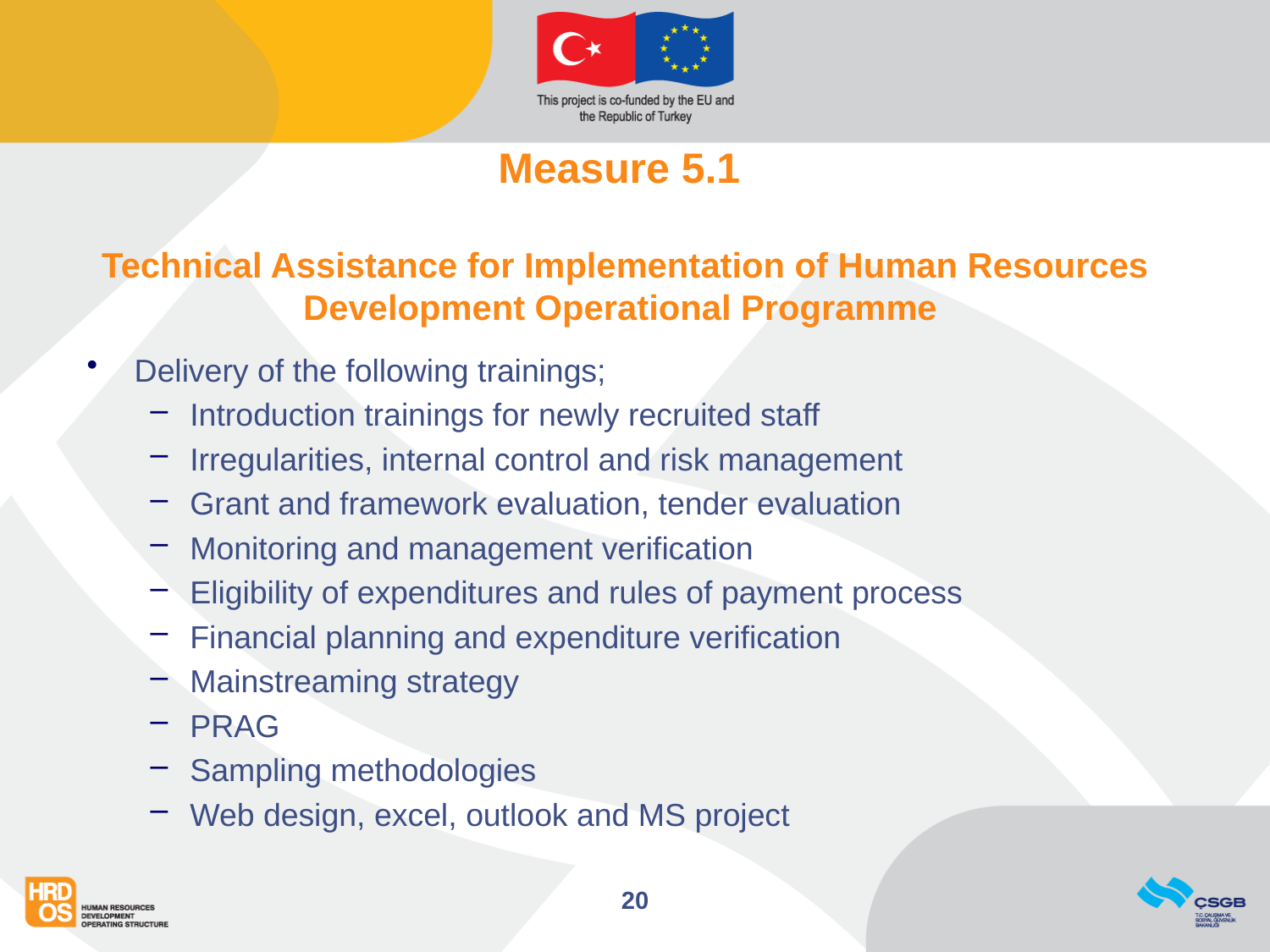

# Measure 5.1 Technical Assistance for Implementation of Human Resources Development Operational Programme
Delivery of the following trainings;
Introduction trainings for newly recruited staff
Irregularities, internal control and risk management
Grant and framework evaluation, tender evaluation
Monitoring and management verification
Eligibility of expenditures and rules of payment process
Financial planning and expenditure verification
Mainstreaming strategy
PRAG
Sampling methodologies
Web design, excel, outlook and MS project

20